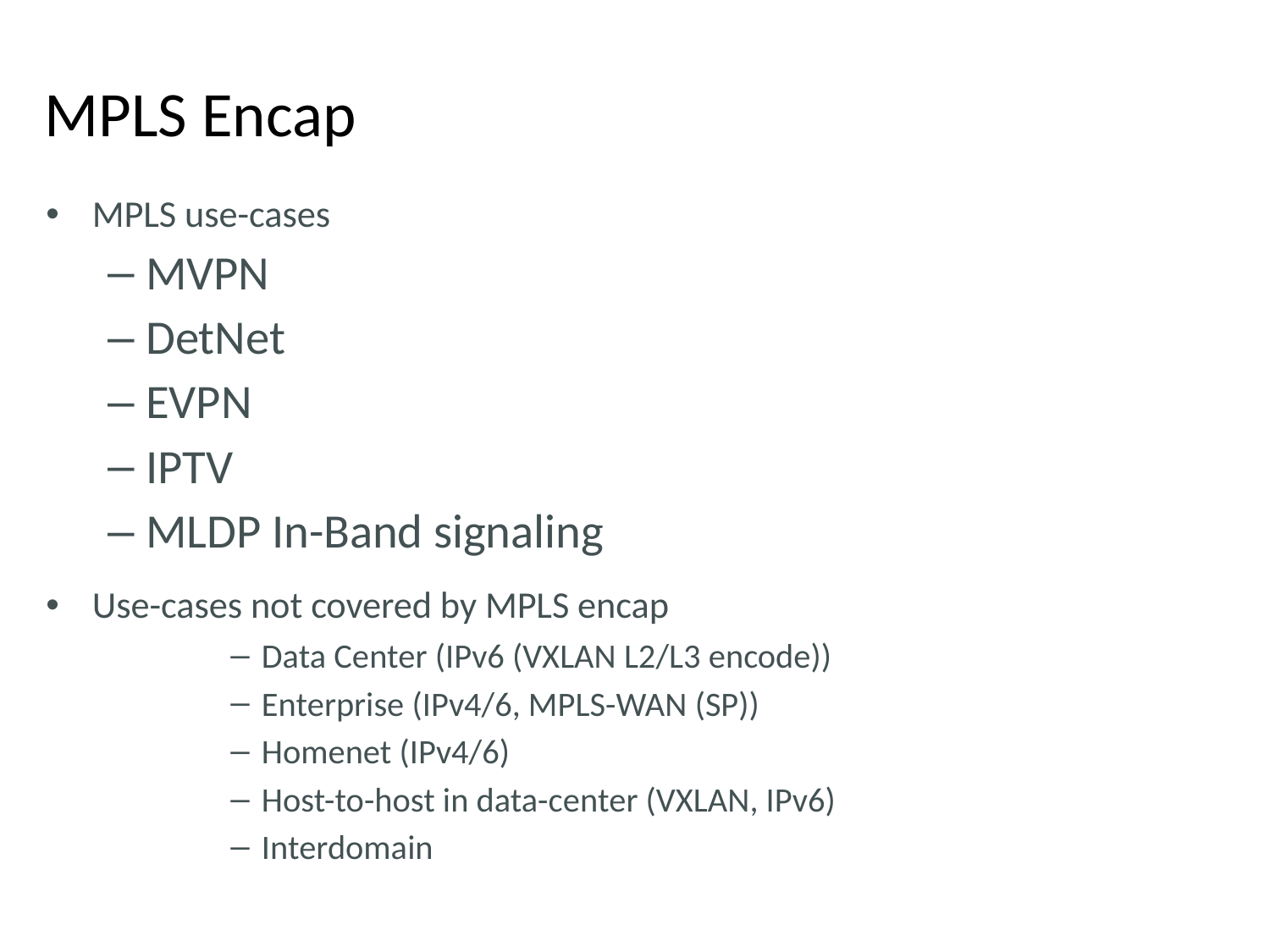

# MPLS Encap
MPLS use-cases
MVPN
DetNet
EVPN
IPTV
MLDP In-Band signaling
Use-cases not covered by MPLS encap
Data Center (IPv6 (VXLAN L2/L3 encode))
Enterprise (IPv4/6, MPLS-WAN (SP))
Homenet (IPv4/6)
Host-to-host in data-center (VXLAN, IPv6)
Interdomain